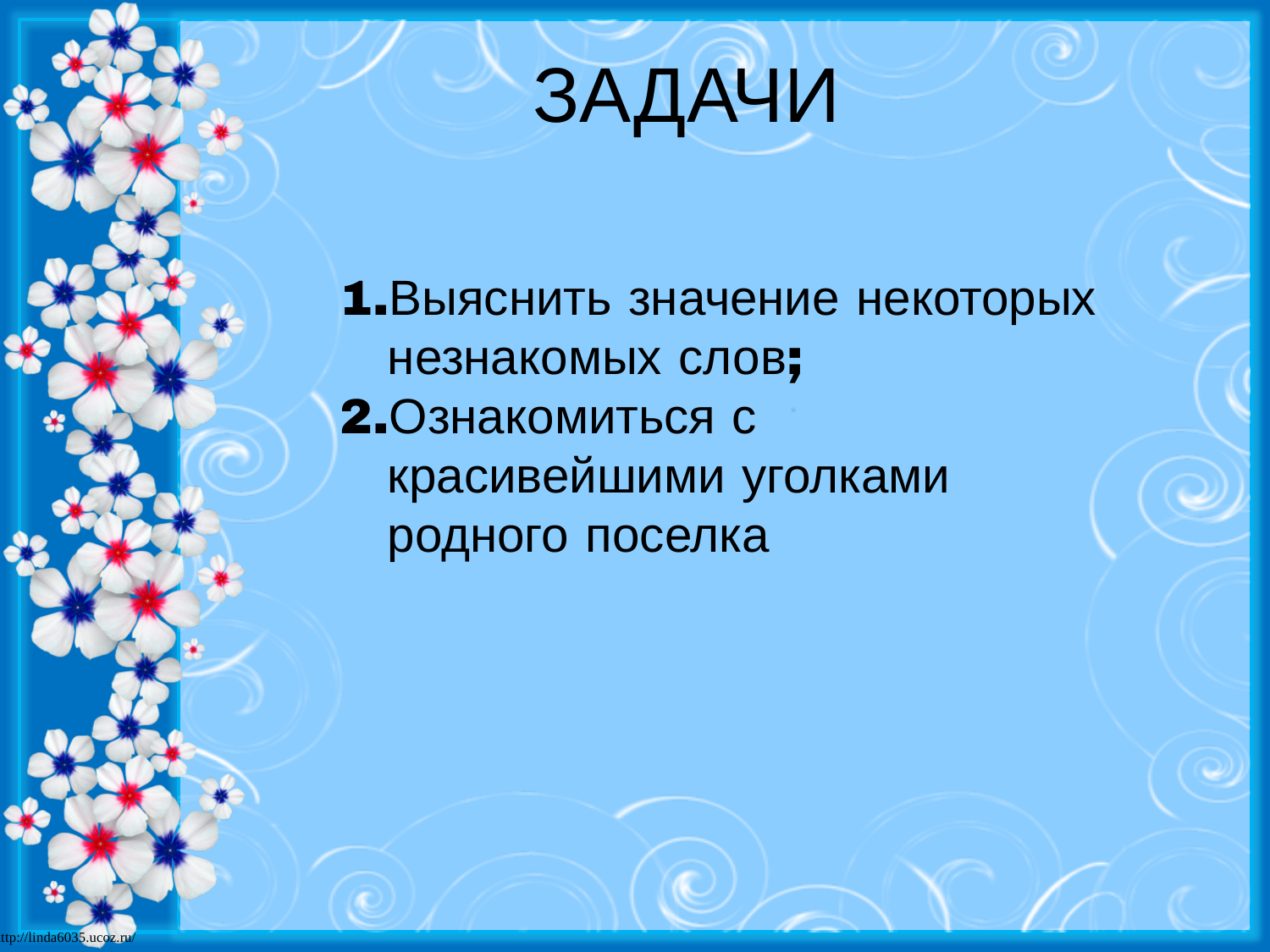

# ЗАДАЧИ
Выяснить значение некоторых незнакомых слов;
Ознакомиться с красивейшими уголками родного поселка